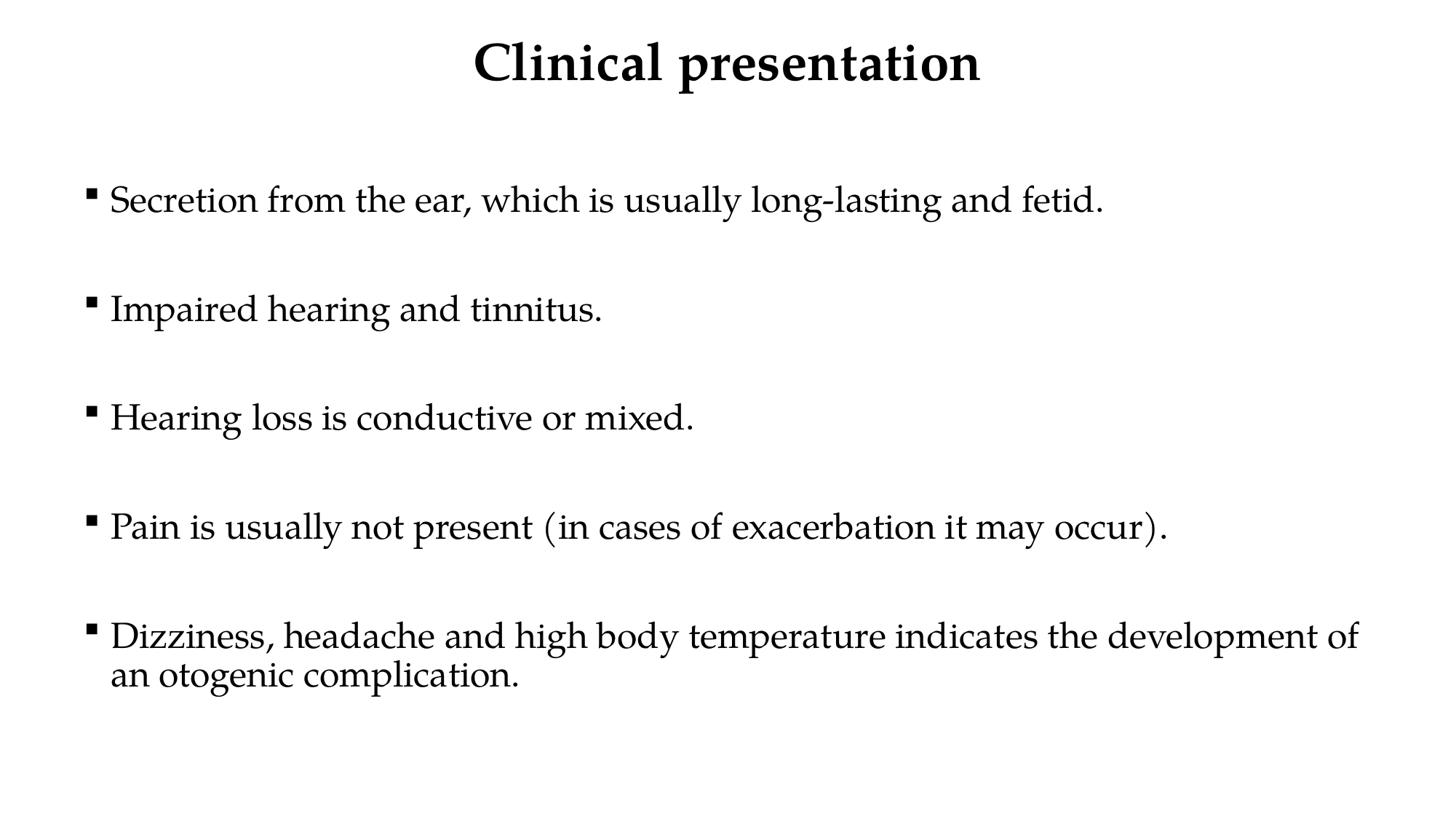

Clinical presentation

Secretion from the ear, which is usually long-lasting and fetid.

Impaired hearing and tinnitus.

Hearing loss is conductive or mixed.

Pain is usually not present (in cases of exacerbation it may occur).

Dizziness, headache and high body temperature indicates the development of an otogenic complication.